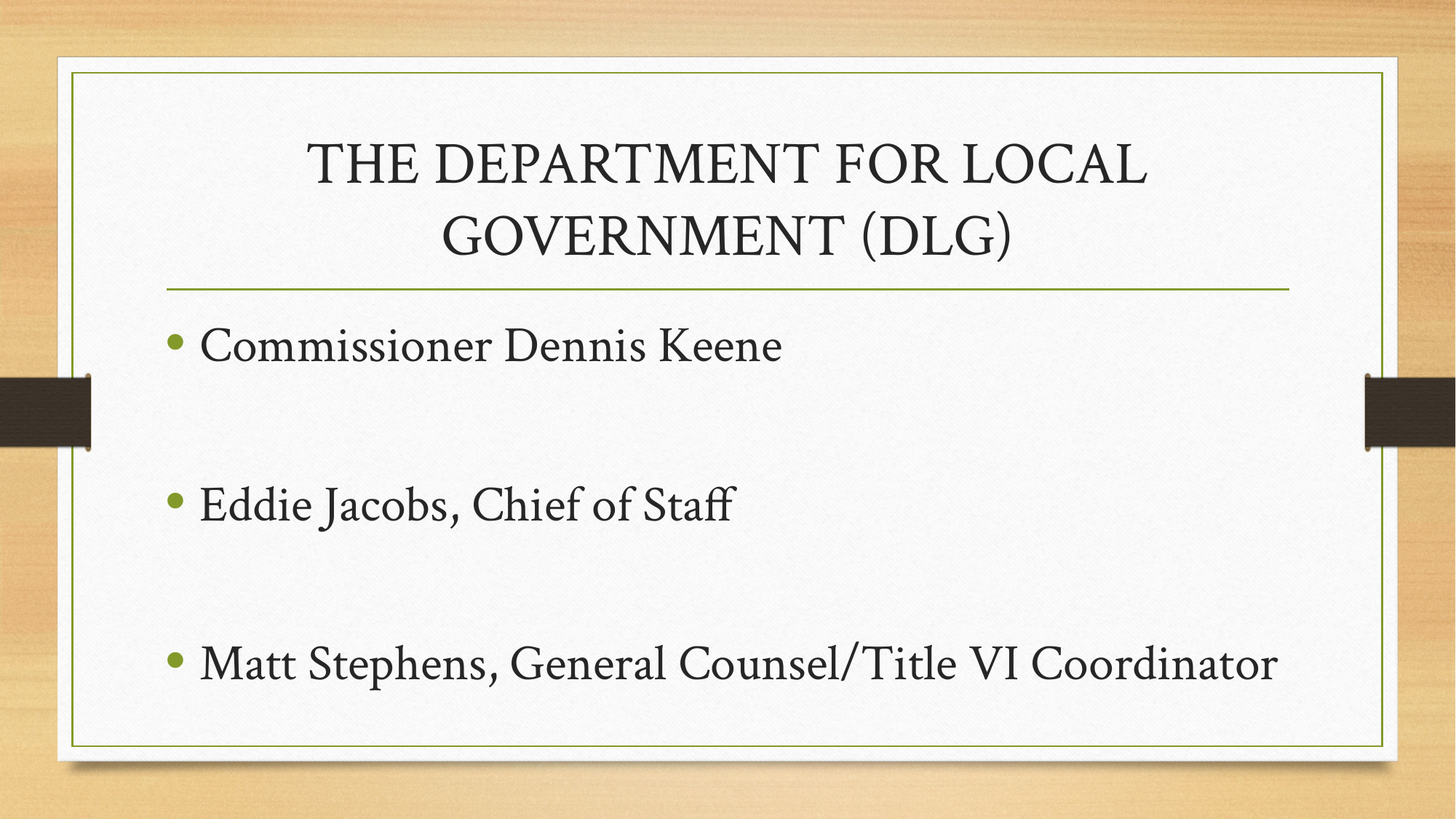

# THE DEPARTMENT FOR LOCAL GOVERNMENT (DLG)
Commissioner Dennis Keene

Eddie Jacobs, Chief of Staff

Matt Stephens, General Counsel/Title VI Coordinator